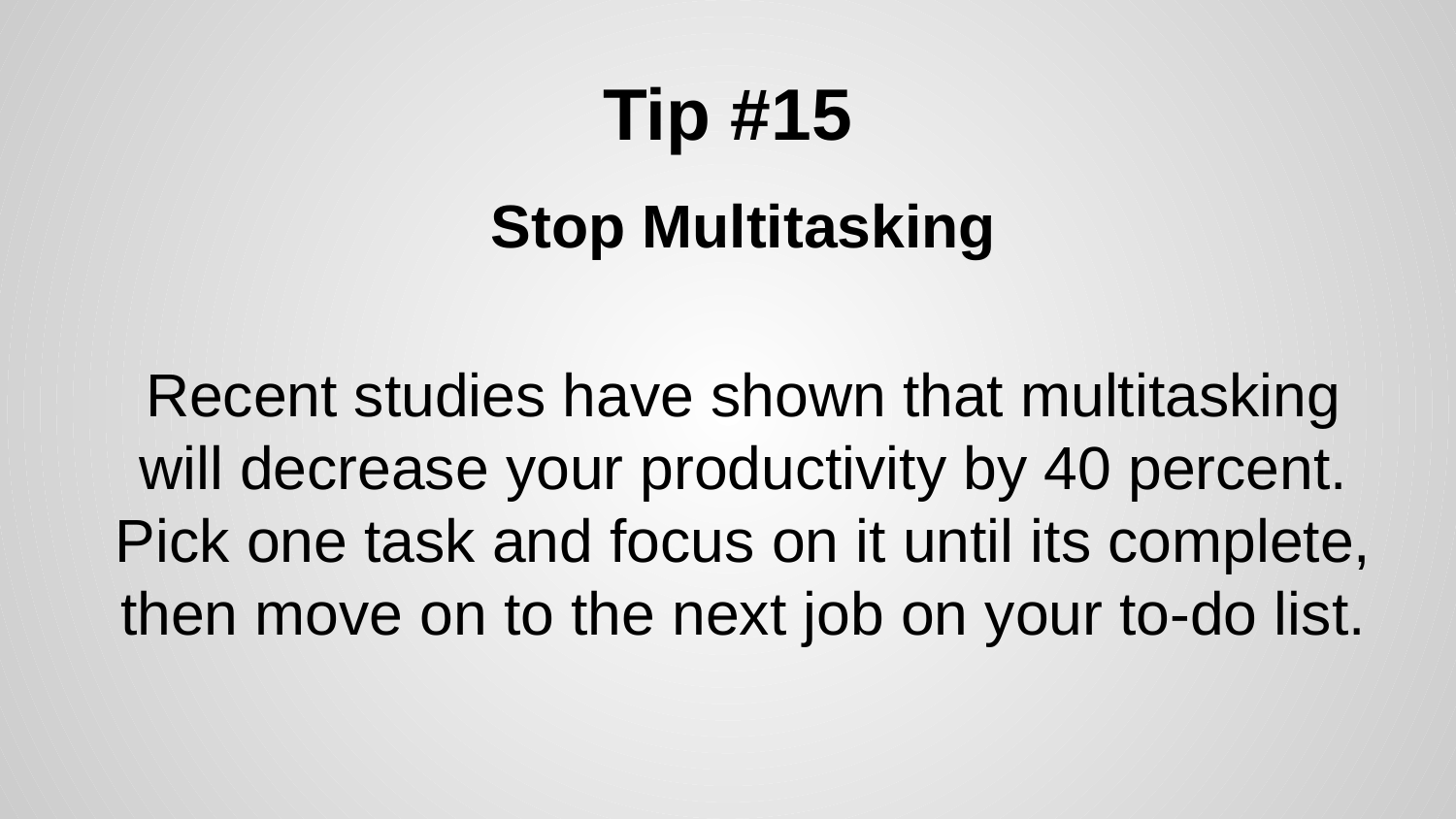

# Tip #15

Stop Multitasking

Recent studies have shown that multitasking will decrease your productivity by 40 percent. Pick one task and focus on it until its complete, then move on to the next job on your to-do list.